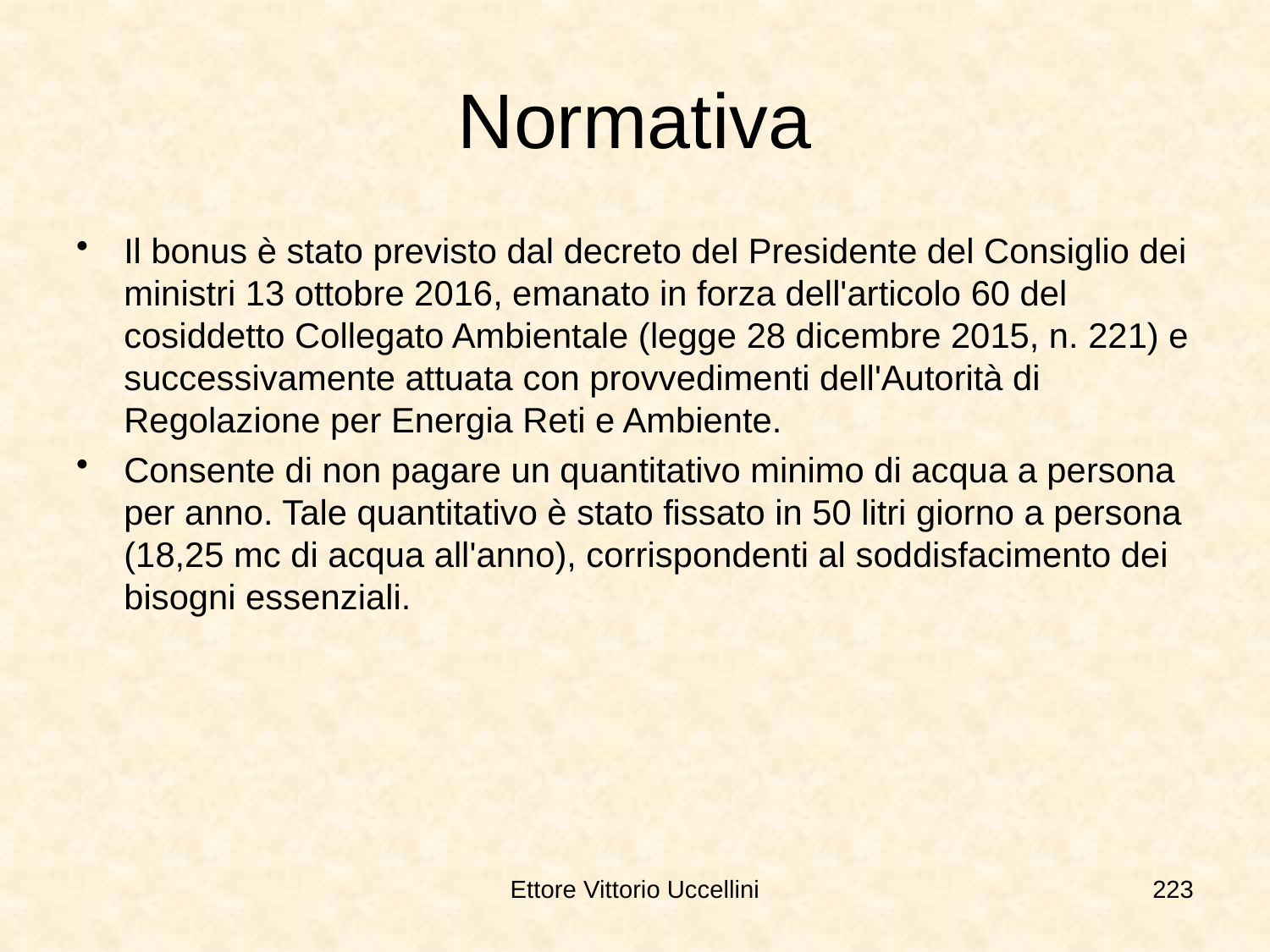

# Normativa
Il bonus è stato previsto dal decreto del Presidente del Consiglio dei ministri 13 ottobre 2016, emanato in forza dell'articolo 60 del cosiddetto Collegato Ambientale (legge 28 dicembre 2015, n. 221) e successivamente attuata con provvedimenti dell'Autorità di Regolazione per Energia Reti e Ambiente.
Consente di non pagare un quantitativo minimo di acqua a persona per anno. Tale quantitativo è stato fissato in 50 litri giorno a persona (18,25 mc di acqua all'anno), corrispondenti al soddisfacimento dei bisogni essenziali.

Ettore Vittorio Uccellini
223